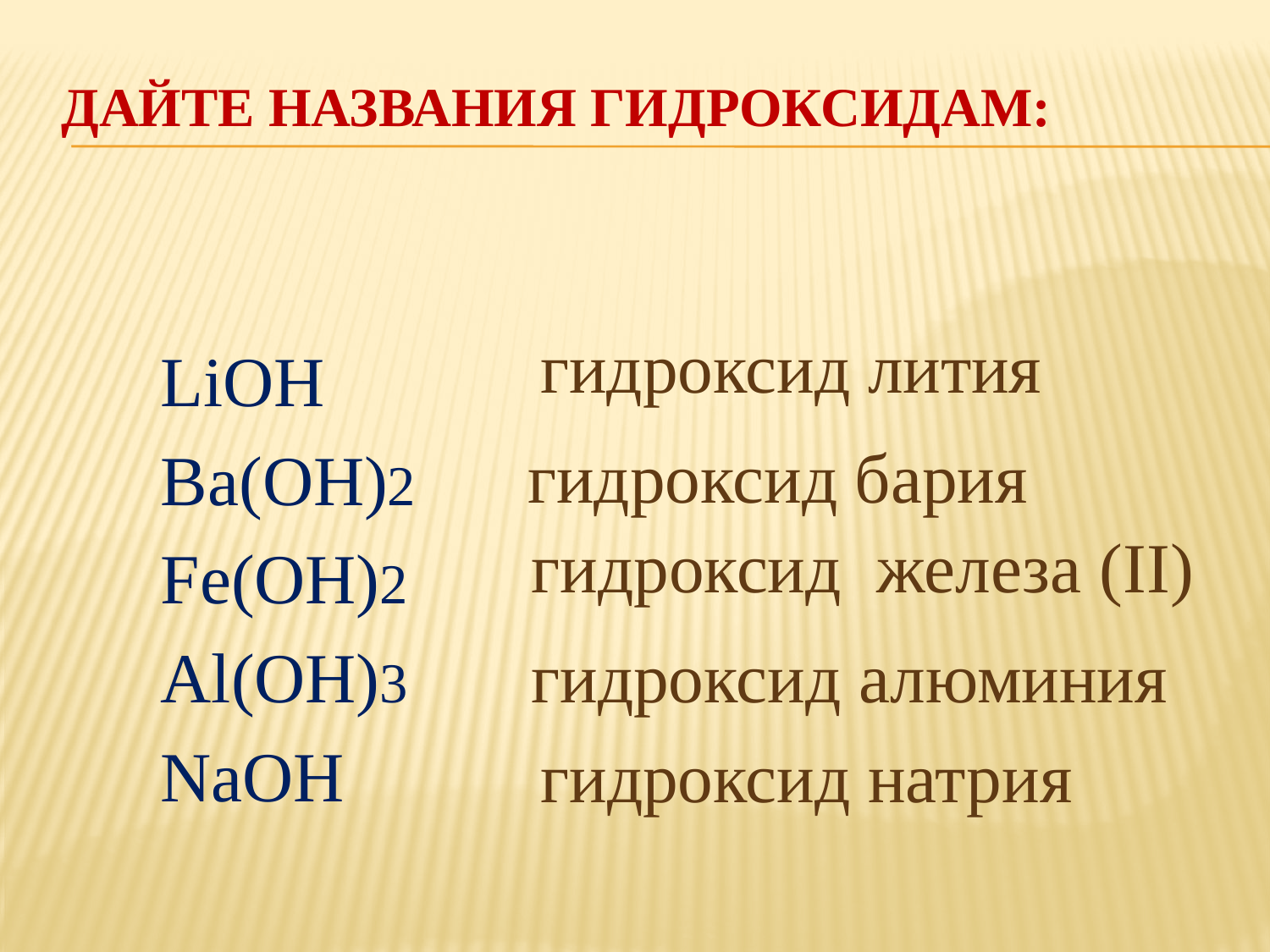

# Дайте названия гидроксидам:
LiOH
Ba(OH)2
Fe(OH)2
Al(OH)3
NaOH
гидроксид лития
гидроксид бария
гидроксид  железа (II)
гидроксид алюминия
гидроксид натрия